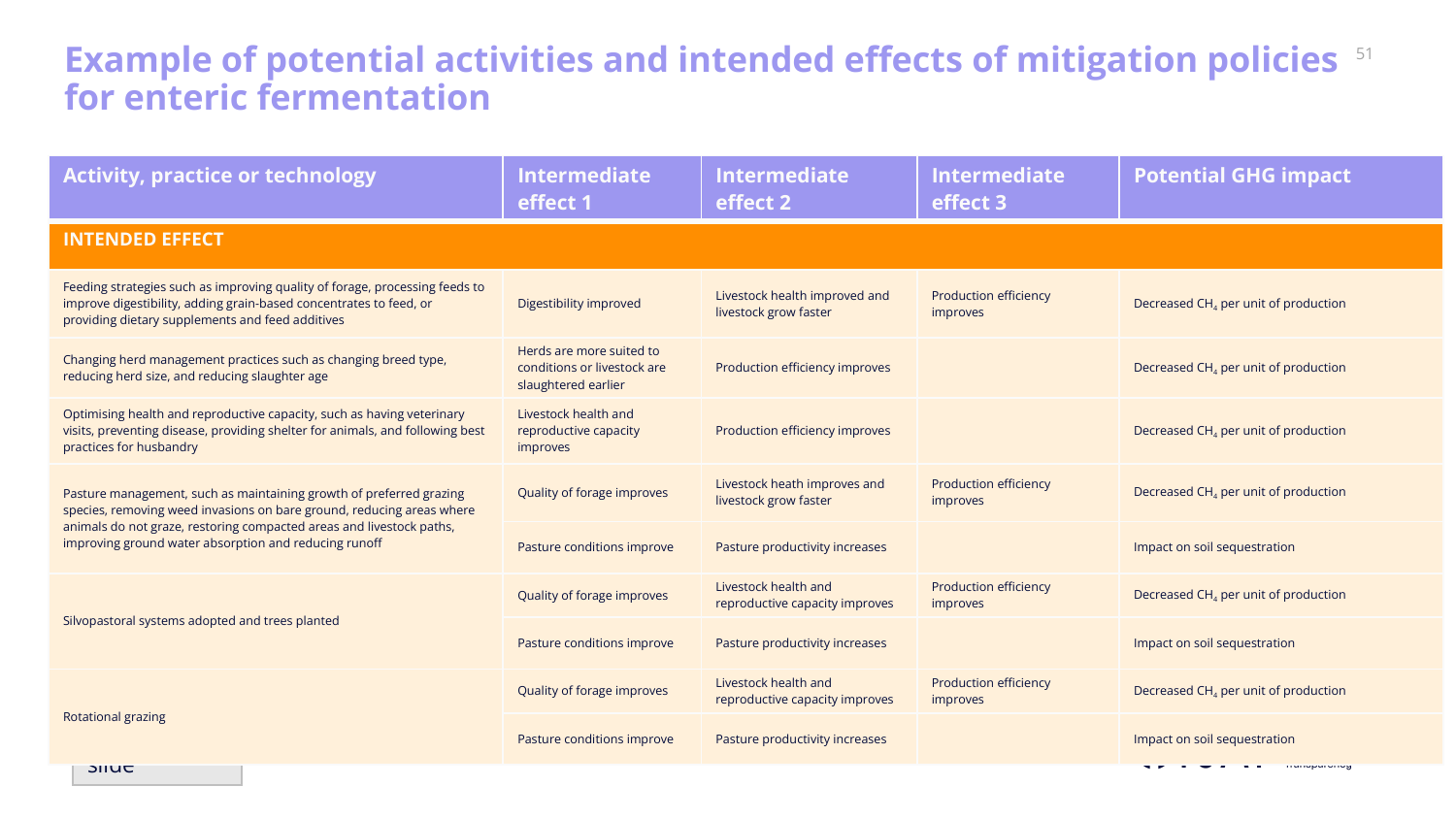

# Example of potential activities and intended effects of mitigation policies for enteric fermentation
| Activity, practice or technology | Intermediate effect 1 | Intermediate effect 2 | Intermediate effect 3 | Potential GHG impact |
| --- | --- | --- | --- | --- |
| INTENDED EFFECT |  |  |  |  |
| Feeding strategies such as improving quality of forage, processing feeds to improve digestibility, adding grain-based concentrates to feed, or providing dietary supplements and feed additives | Digestibility improved | Livestock health improved and livestock grow faster | Production efficiency improves | Decreased CH4 per unit of production |
| Changing herd management practices such as changing breed type, reducing herd size, and reducing slaughter age | Herds are more suited to conditions or livestock are slaughtered earlier | Production efficiency improves |  | Decreased CH4 per unit of production |
| Optimising health and reproductive capacity, such as having veterinary visits, preventing disease, providing shelter for animals, and following best practices for husbandry | Livestock health and reproductive capacity improves | Production efficiency improves |  | Decreased CH4 per unit of production |
| Pasture management, such as maintaining growth of preferred grazing species, removing weed invasions on bare ground, reducing areas where animals do not graze, restoring compacted areas and livestock paths, improving ground water absorption and reducing runoff | Quality of forage improves | Livestock heath improves and livestock grow faster | Production efficiency improves | Decreased CH4 per unit of production |
|  | Pasture conditions improve | Pasture productivity increases |  | Impact on soil sequestration |
| Silvopastoral systems adopted and trees planted | Quality of forage improves | Livestock health and reproductive capacity improves | Production efficiency improves | Decreased CH4 per unit of production |
|  | Pasture conditions improve | Pasture productivity increases |  | Impact on soil sequestration |
| Rotational grazing | Quality of forage improves | Livestock health and reproductive capacity improves | Production efficiency improves | Decreased CH4 per unit of production |
|  | Pasture conditions improve | Pasture productivity increases |  | Impact on soil sequestration |
Previous slide